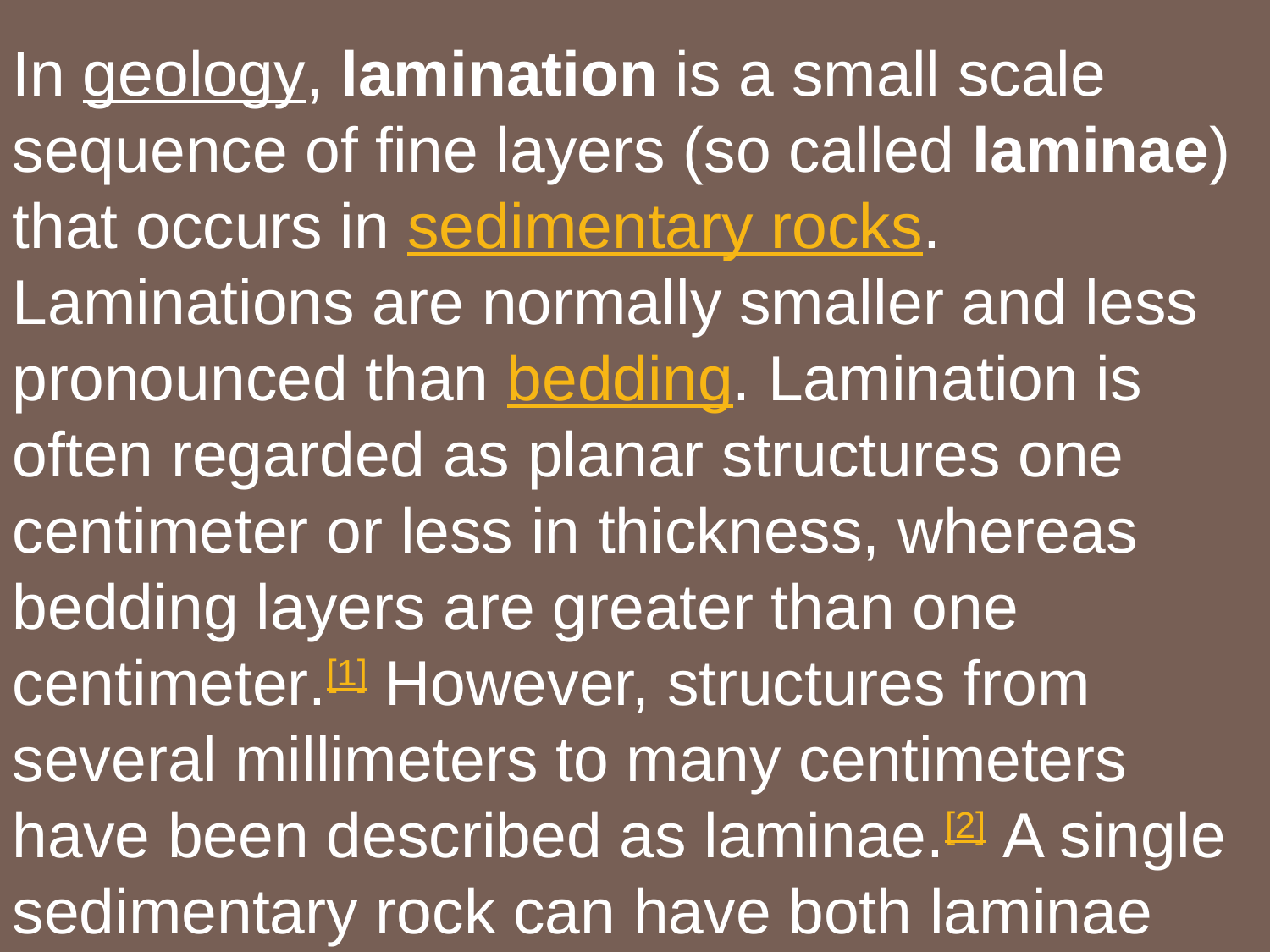

In geology, lamination is a small scale sequence of fine layers (so called laminae) that occurs in sedimentary rocks. Laminations are normally smaller and less pronounced than bedding. Lamination is often regarded as planar structures one centimeter or less in thickness, whereas bedding layers are greater than one centimeter.[1] However, structures from several millimeters to many centimeters have been described as laminae.[2] A single sedimentary rock can have both laminae and beds.